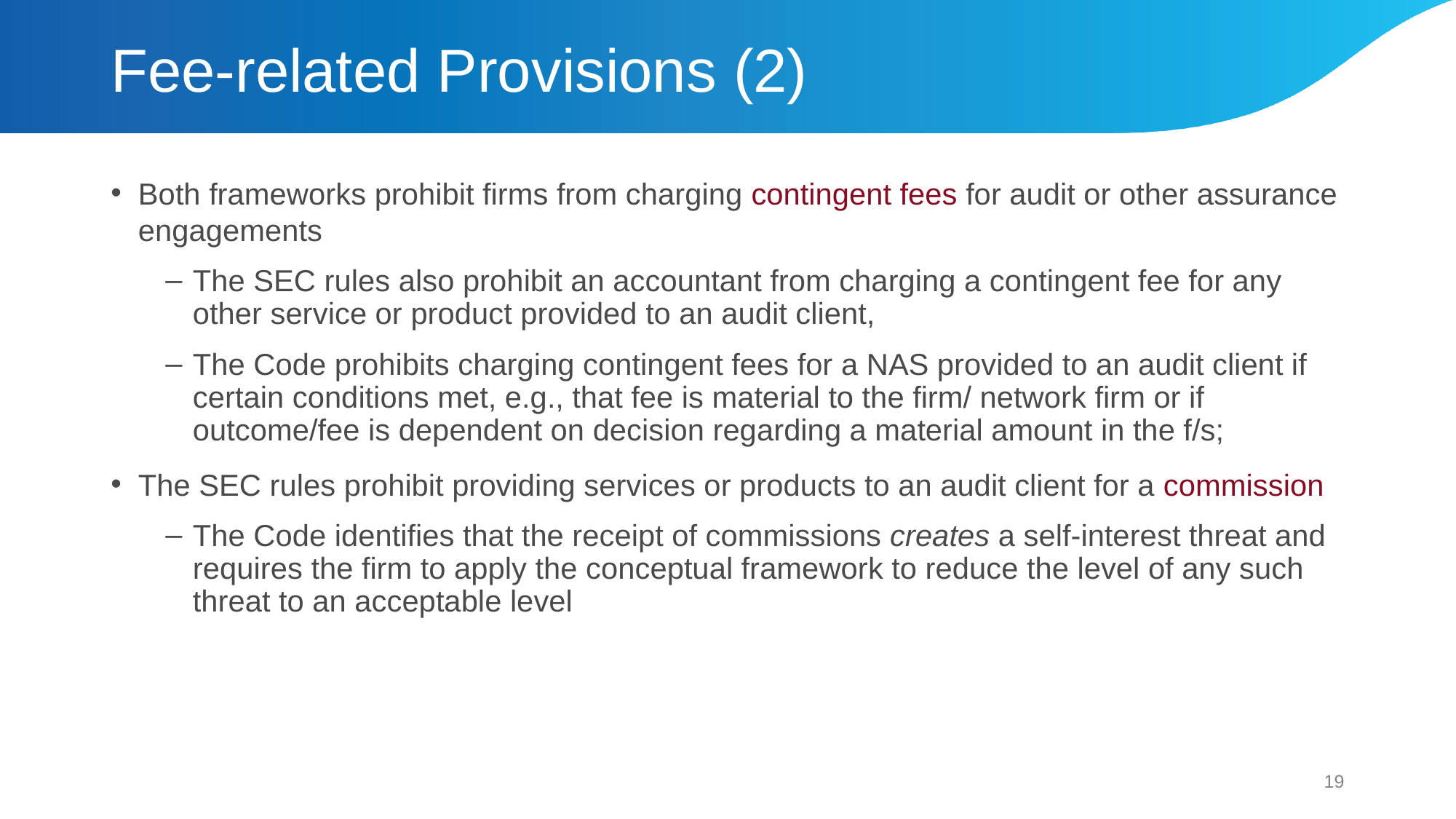

# Fee-related Provisions (2)
Both frameworks prohibit firms from charging contingent fees for audit or other assurance engagements
The SEC rules also prohibit an accountant from charging a contingent fee for any other service or product provided to an audit client,
The Code prohibits charging contingent fees for a NAS provided to an audit client if certain conditions met, e.g., that fee is material to the firm/ network firm or if outcome/fee is dependent on decision regarding a material amount in the f/s;
The SEC rules prohibit providing services or products to an audit client for a commission
The Code identifies that the receipt of commissions creates a self-interest threat and requires the firm to apply the conceptual framework to reduce the level of any such threat to an acceptable level
19